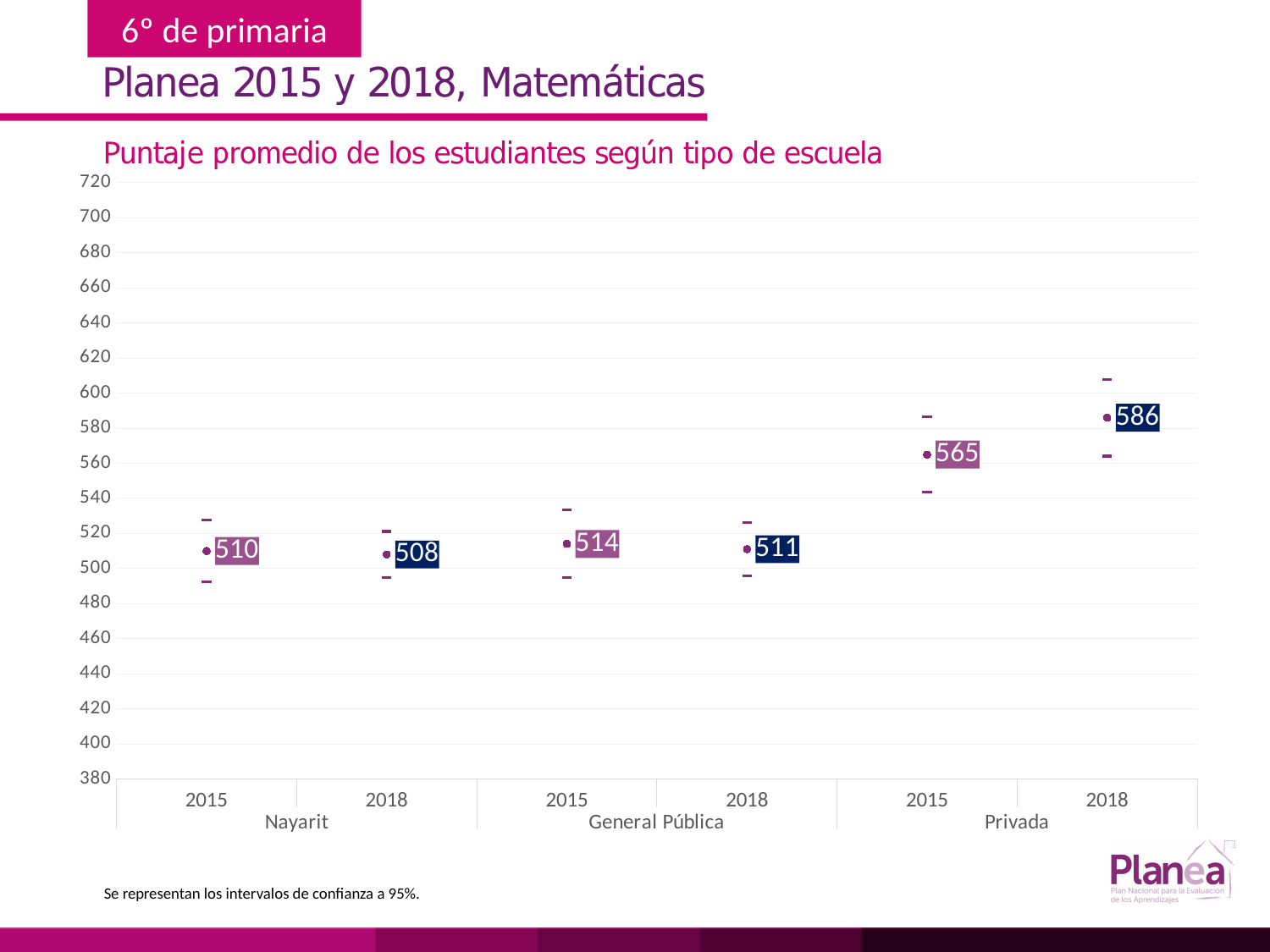

Planea 2015 y 2018, Matemáticas

Puntaje promedio de los estudiantes según tipo de escuela

### Chart

| Category |  |  |  |
|---|---|---|---|
| 2015 | 492.488 | 527.512 | 510.0 |
| 2018 | 494.866 | 521.134 | 508.0 |
| 2015 | 494.697 | 533.303 | 514.0 |
| 2018 | 495.876 | 526.124 | 511.0 |
| 2015 | 543.508 | 586.492 | 565.0 |
| 2018 | 564.11 | 607.89 | 586.0 |
Se representan los intervalos de confianza a 95%.